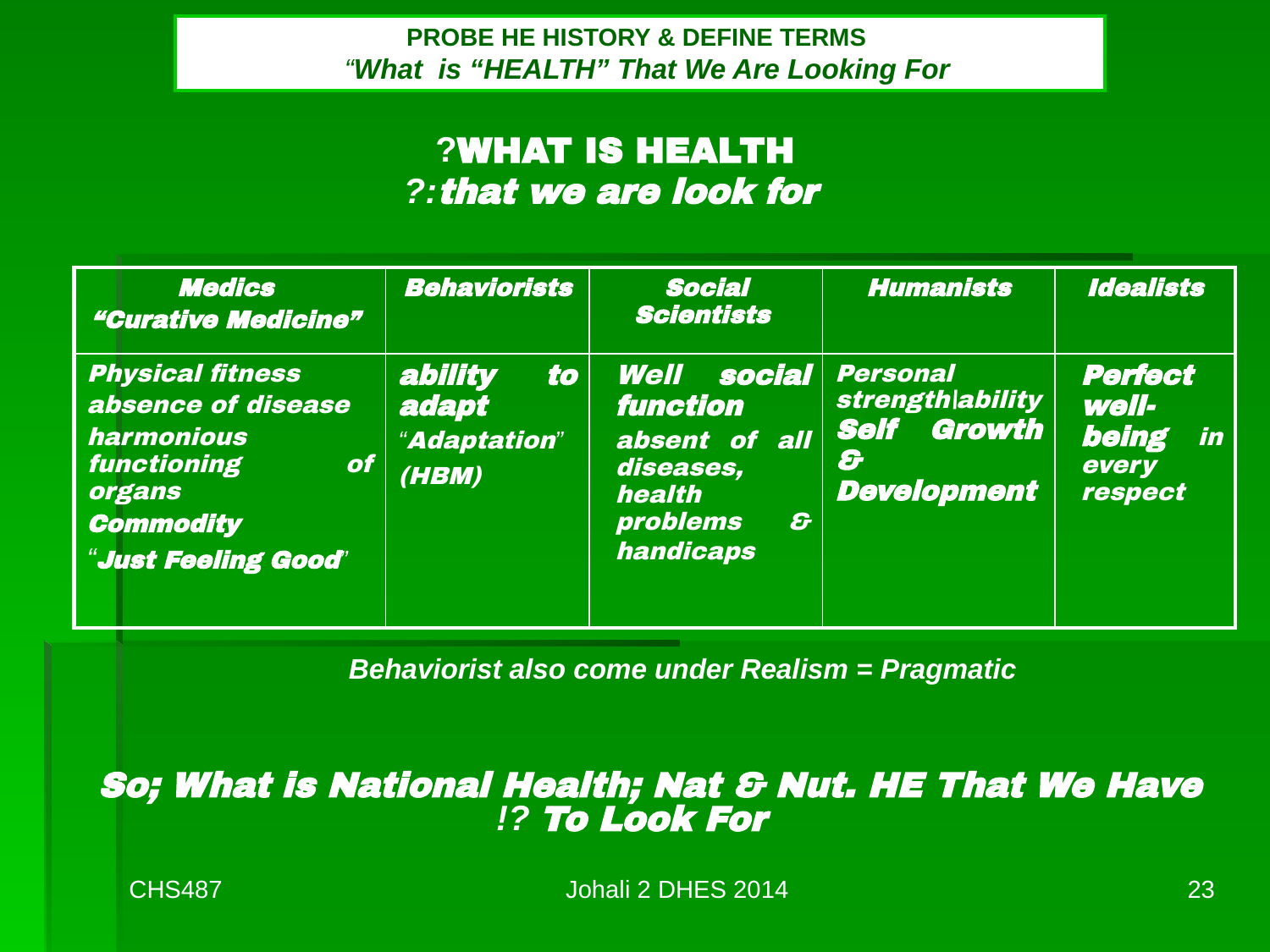

# PROBE HE HISTORY & DEFINE TERMS “What  is “HEALTH” That We Are Looking For
WHAT IS HEALTH?
that we are look for:?

| Medics “Curative Medicine” | Behaviorists | Social Scientists | Humanists | Idealists |
| --- | --- | --- | --- | --- |
| Physical fitness absence of disease harmonious functioning of organs Commodity “Just Feeling Good” | ability to adapt “Adaptation” (HBM) | Well social function absent of all diseases, health problems & handicaps | Personal strength\ability Self Growth & Development | Perfect well-being in every respect |
Behaviorist also come under Realism = Pragmatic
So; What is National Health; Nat & Nut. HE That We Have To Look For ?!

CHS487
Johali 2 DHES 2014
23